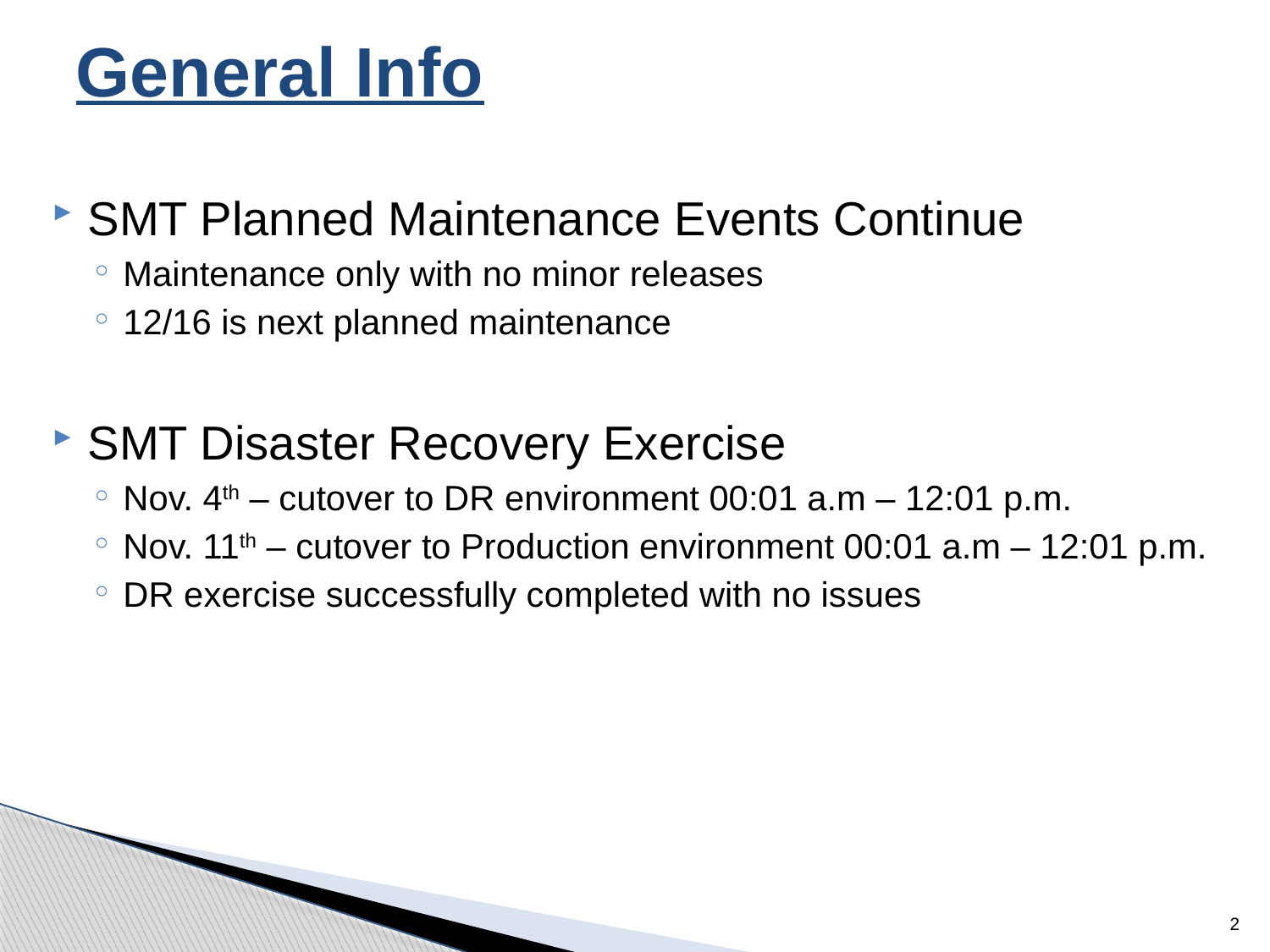

# General Info

SMT Planned Maintenance Events Continue
Maintenance only with no minor releases
12/16 is next planned maintenance

SMT Disaster Recovery Exercise
Nov. 4th – cutover to DR environment 00:01 a.m – 12:01 p.m.
Nov. 11th – cutover to Production environment 00:01 a.m – 12:01 p.m.
DR exercise successfully completed with no issues

2